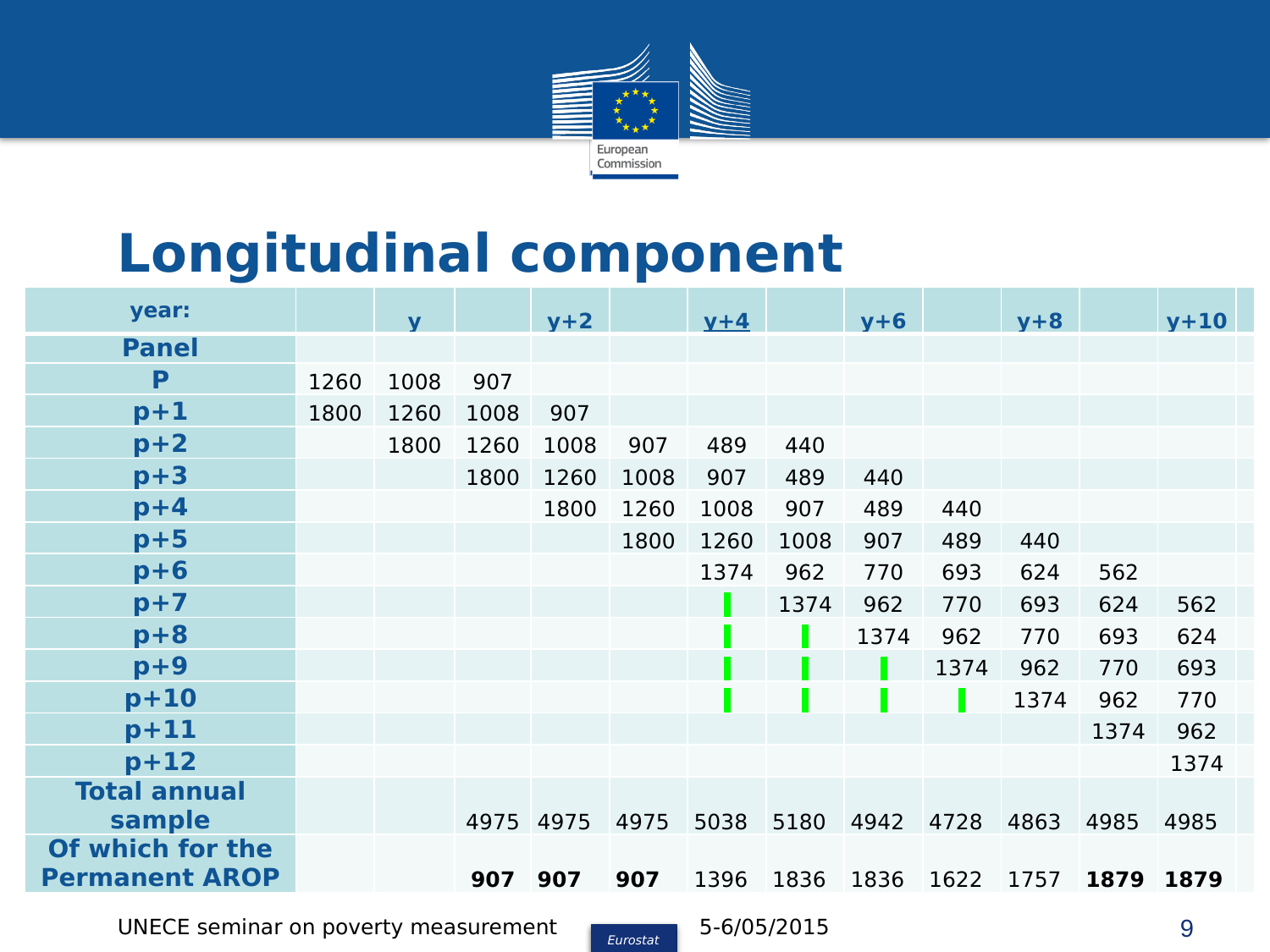

Longitudinal component
| year: |  | y |  | y+2 |  | y+4 |  | y+6 |  | y+8 |  | y+10 |  |
| --- | --- | --- | --- | --- | --- | --- | --- | --- | --- | --- | --- | --- | --- |
| Panel |  |  |  |  |  |  |  |  |  |  |  |  |  |
| P | 1260 | 1008 | 907 |  |  |  |  |  |  |  |  |  |  |
| p+1 | 1800 | 1260 | 1008 | 907 |  |  |  |  |  |  |  |  |  |
| p+2 |  | 1800 | 1260 | 1008 | 907 | 489 | 440 |  |  |  |  |  |  |
| p+3 |  |  | 1800 | 1260 | 1008 | 907 | 489 | 440 |  |  |  |  |  |
| p+4 |  |  |  | 1800 | 1260 | 1008 | 907 | 489 | 440 |  |  |  |  |
| p+5 |  |  |  |  | 1800 | 1260 | 1008 | 907 | 489 | 440 |  |  |  |
| p+6 |  |  |  |  |  | 1374 | 962 | 770 | 693 | 624 | 562 |  |  |
| p+7 |  |  |  |  |  |  | 1374 | 962 | 770 | 693 | 624 | 562 |  |
| p+8 |  |  |  |  |  |  |  | 1374 | 962 | 770 | 693 | 624 |  |
| p+9 |  |  |  |  |  |  |  |  | 1374 | 962 | 770 | 693 |  |
| p+10 |  |  |  |  |  |  |  |  |  | 1374 | 962 | 770 |  |
| p+11 |  |  |  |  |  |  |  |  |  |  | 1374 | 962 |  |
| p+12 |  |  |  |  |  |  |  |  |  |  |  | 1374 |  |
| Total annual sample |  |  | 4975 | 4975 | 4975 | 5038 | 5180 | 4942 | 4728 | 4863 | 4985 | 4985 |  |
| Of which for the Permanent AROP |  |  | 907 | 907 | 907 | 1396 | 1836 | 1836 | 1622 | 1757 | 1879 | 1879 |  |

9
UNECE seminar on poverty measurement                     5-6/05/2015